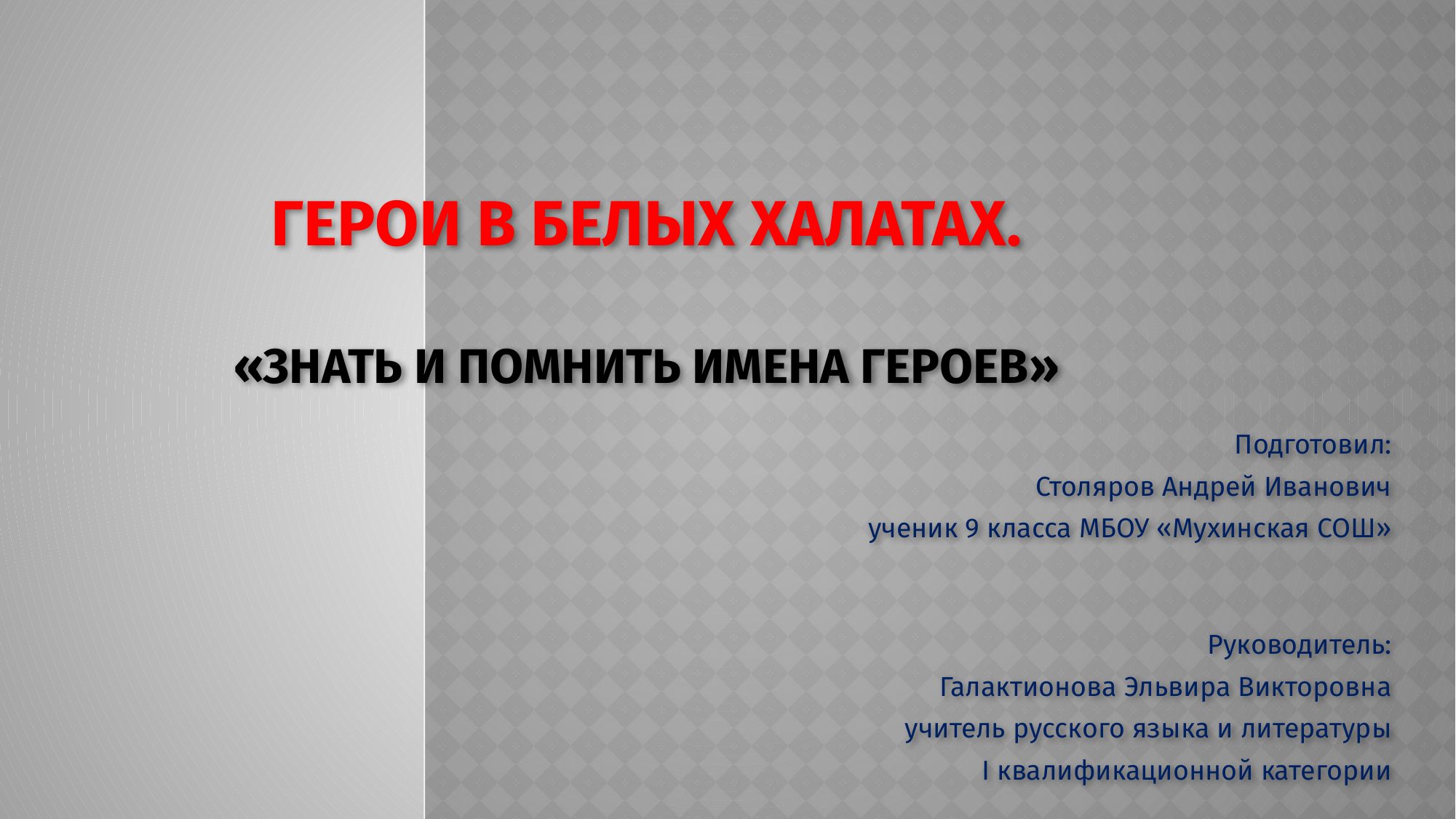

# Герои в белых халатах. «Знать и помнить имена героев»
Подготовил:
 Столяров Андрей Иванович
ученик 9 класса МБОУ «Мухинская СОШ»

Руководитель:
Галактионова Эльвира Викторовна
учитель русского языка и литературы
I квалификационной категории